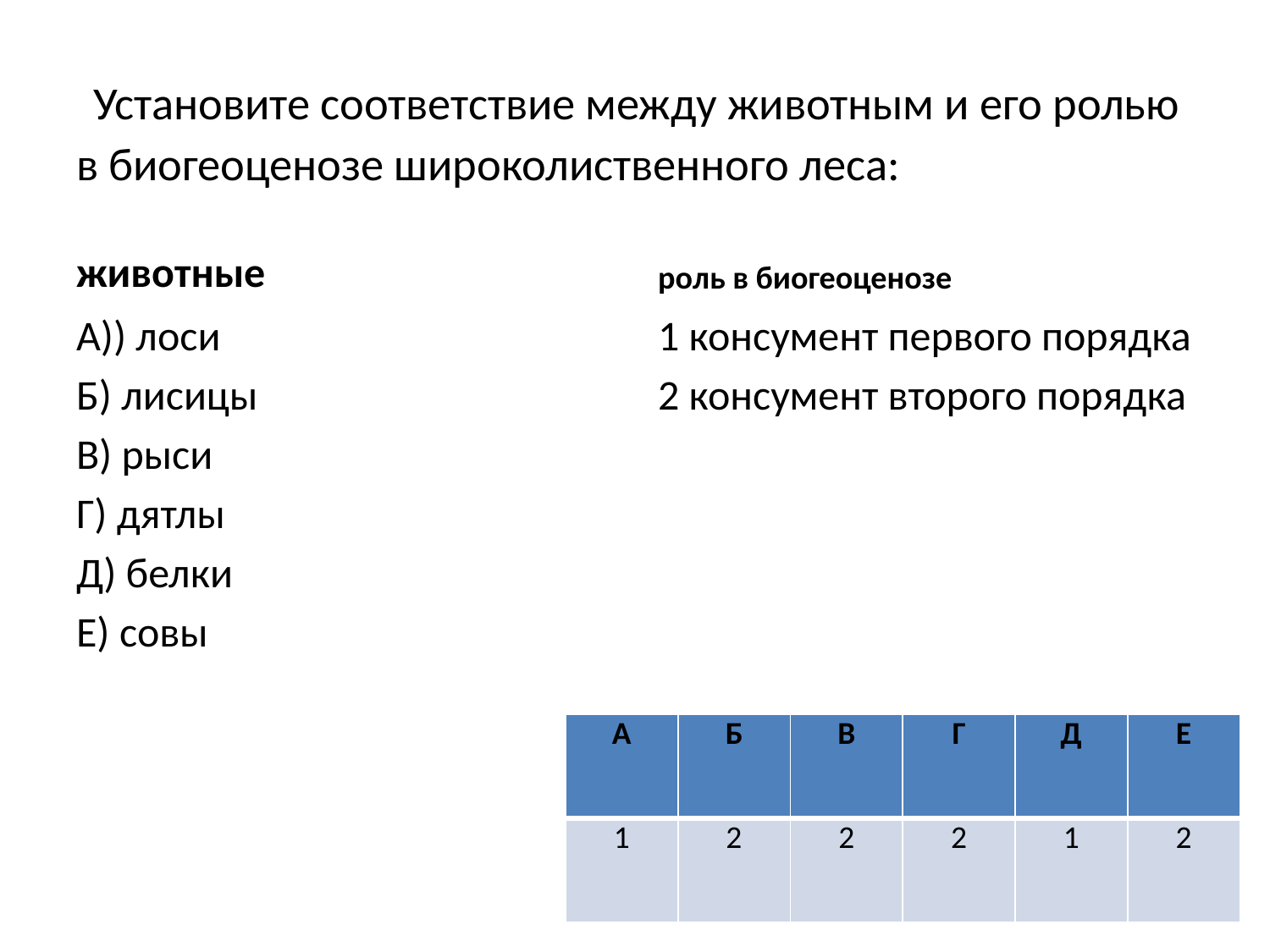

# Установите соответствие между животным и его ролью в биогеоценозе широколиственного леса:
животные

роль в биогеоценозе
А)) лоси
Б) лисицы
В) рыси
Г) дятлы
Д) белки
Е) совы

1 консумент первого порядка
2 консумент второго порядка

| А | Б | В | Г | Д | Е |
| --- | --- | --- | --- | --- | --- |
| 1 | 2 | 2 | 2 | 1 | 2 |